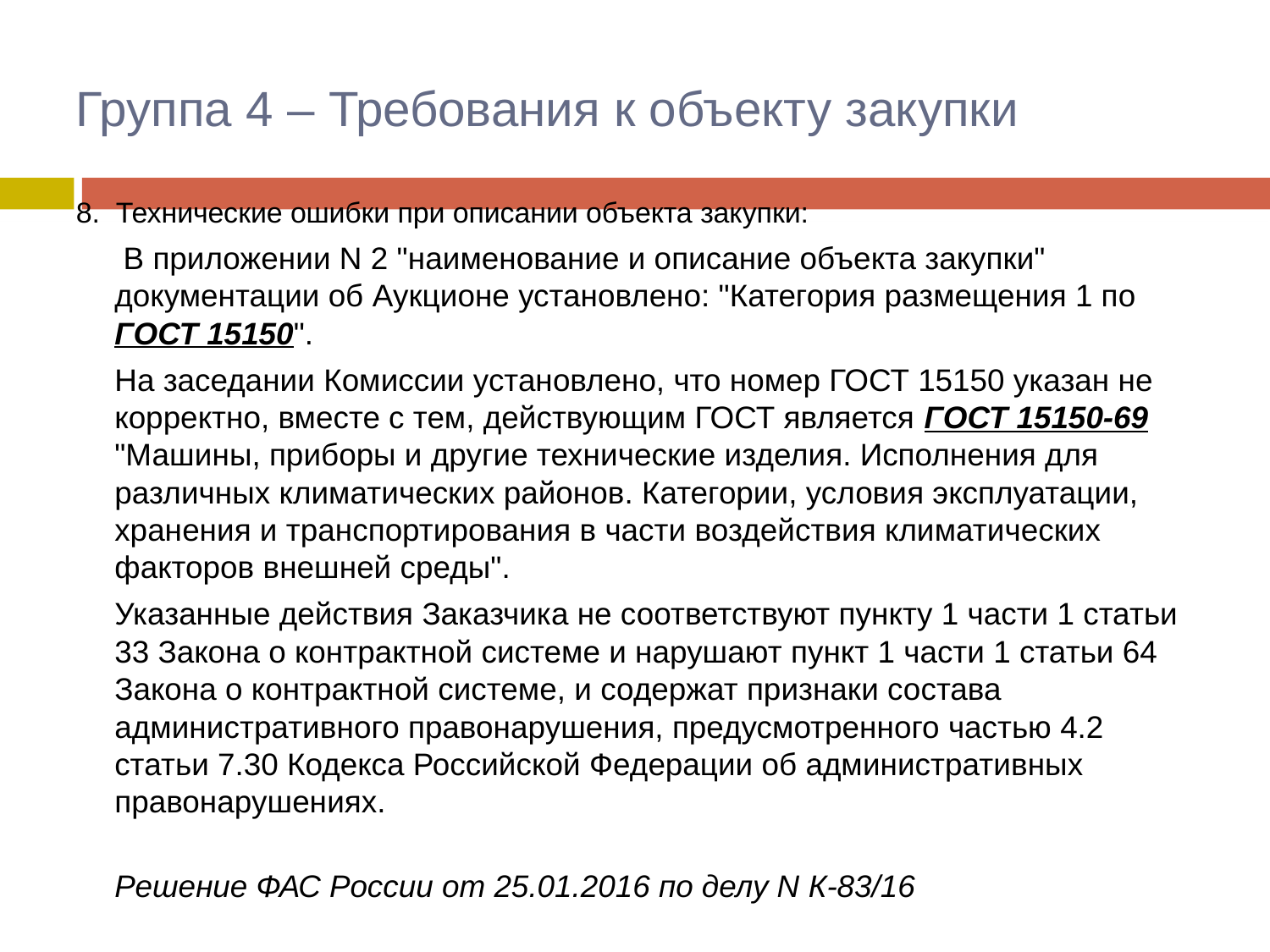

# Группа 4 – Требования к объекту закупки

8.  Технические ошибки при описании объекта закупки:
	 В приложении N 2 "наименование и описание объекта закупки" документации об Аукционе установлено: "Категория размещения 1 по ГОСТ 15150".
	На заседании Комиссии установлено, что номер ГОСТ 15150 указан не корректно, вместе с тем, действующим ГОСТ является ГОСТ 15150-69 "Машины, приборы и другие технические изделия. Исполнения для различных климатических районов. Категории, условия эксплуатации, хранения и транспортирования в части воздействия климатических факторов внешней среды".
	Указанные действия Заказчика не соответствуют пункту 1 части 1 статьи 33 Закона о контрактной системе и нарушают пункт 1 части 1 статьи 64 Закона о контрактной системе, и содержат признаки состава административного правонарушения, предусмотренного частью 4.2 статьи 7.30 Кодекса Российской Федерации об административных правонарушениях.
Решение ФАС России от 25.01.2016 по делу N К-83/16